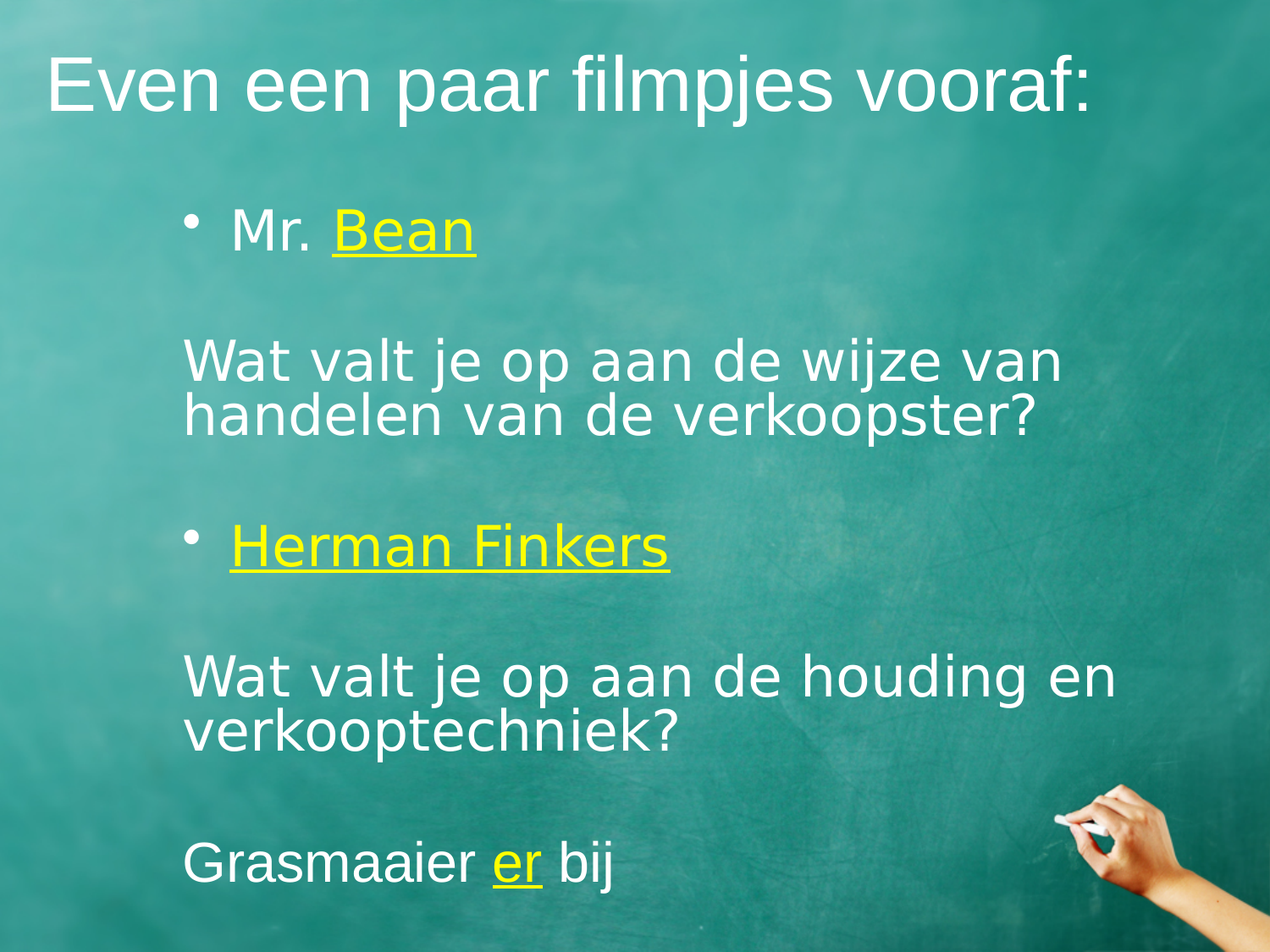

# Even een paar filmpjes vooraf:
Mr. Bean

Wat valt je op aan de wijze van handelen van de verkoopster?

Herman Finkers

Wat valt je op aan de houding en verkooptechniek?

Grasmaaier er bij